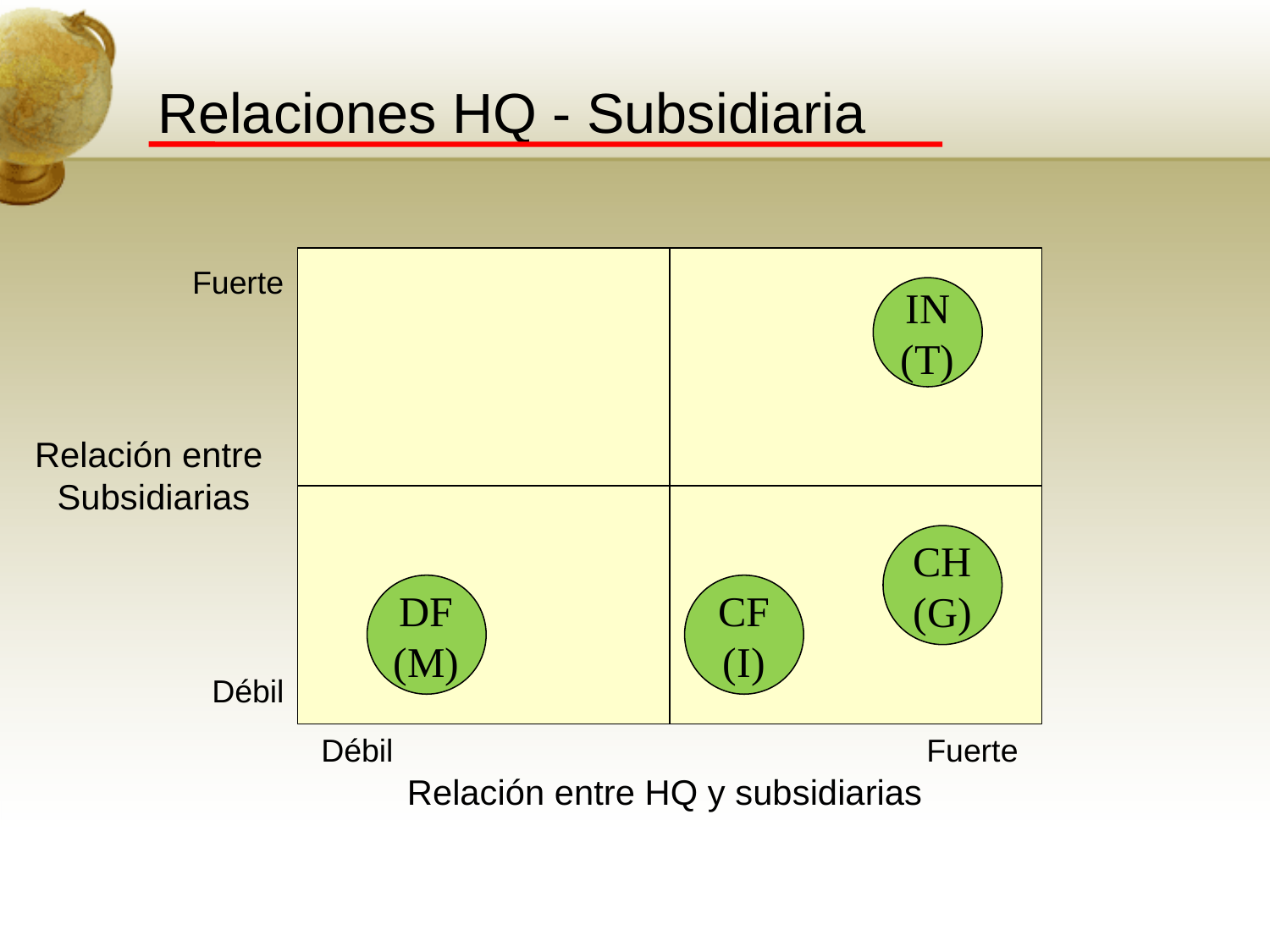

# Relaciones HQ - Subsidiaria

Fuerte
IN
(T)
Relación entre
Subsidiarias
CH
(G)
DF
(M)
CF
(I)
Débil
Débil
Fuerte
Relación entre HQ y subsidiarias